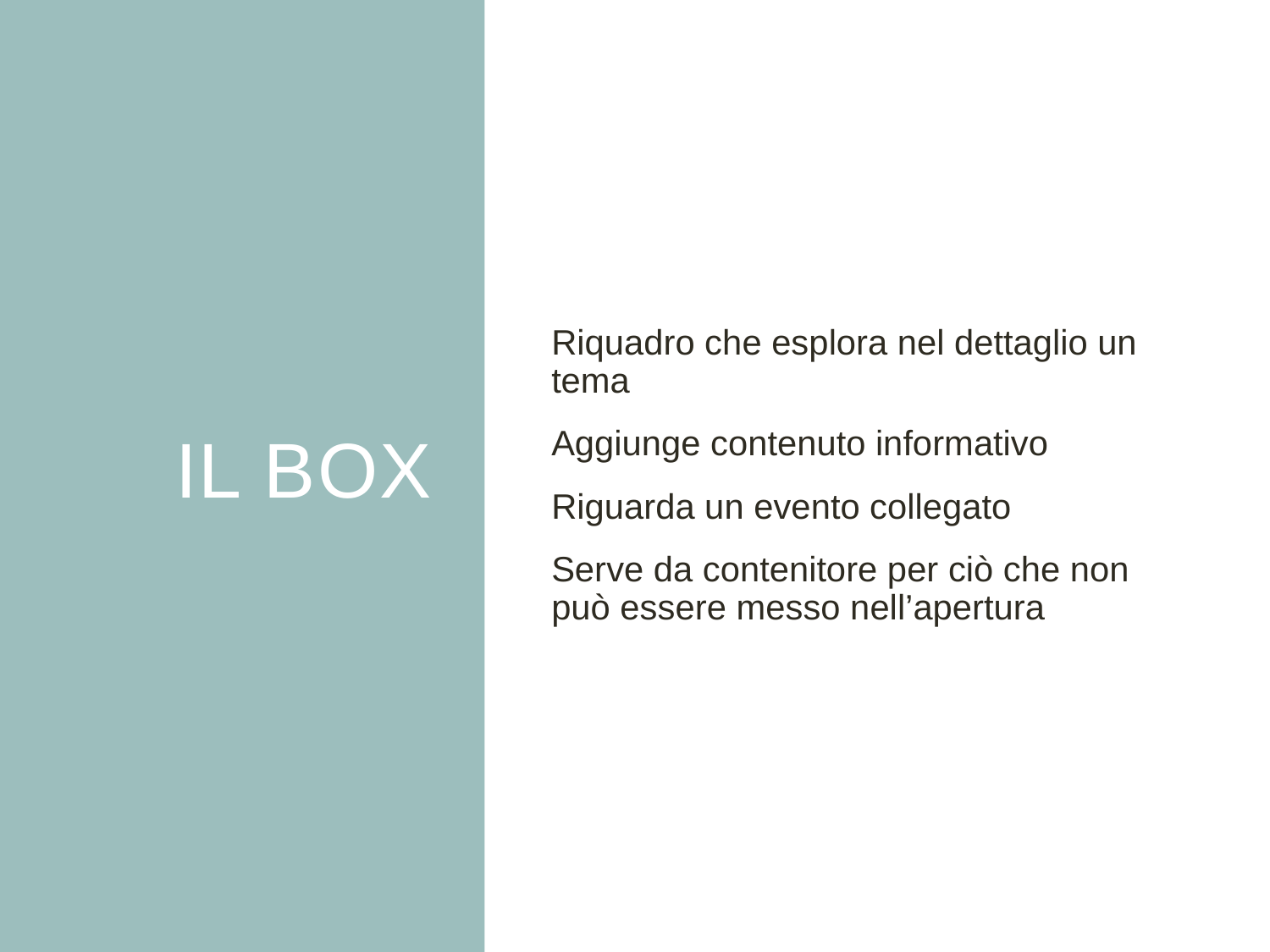

# Il box
Riquadro che esplora nel dettaglio un tema
Aggiunge contenuto informativo
Riguarda un evento collegato
Serve da contenitore per ciò che non può essere messo nell’apertura